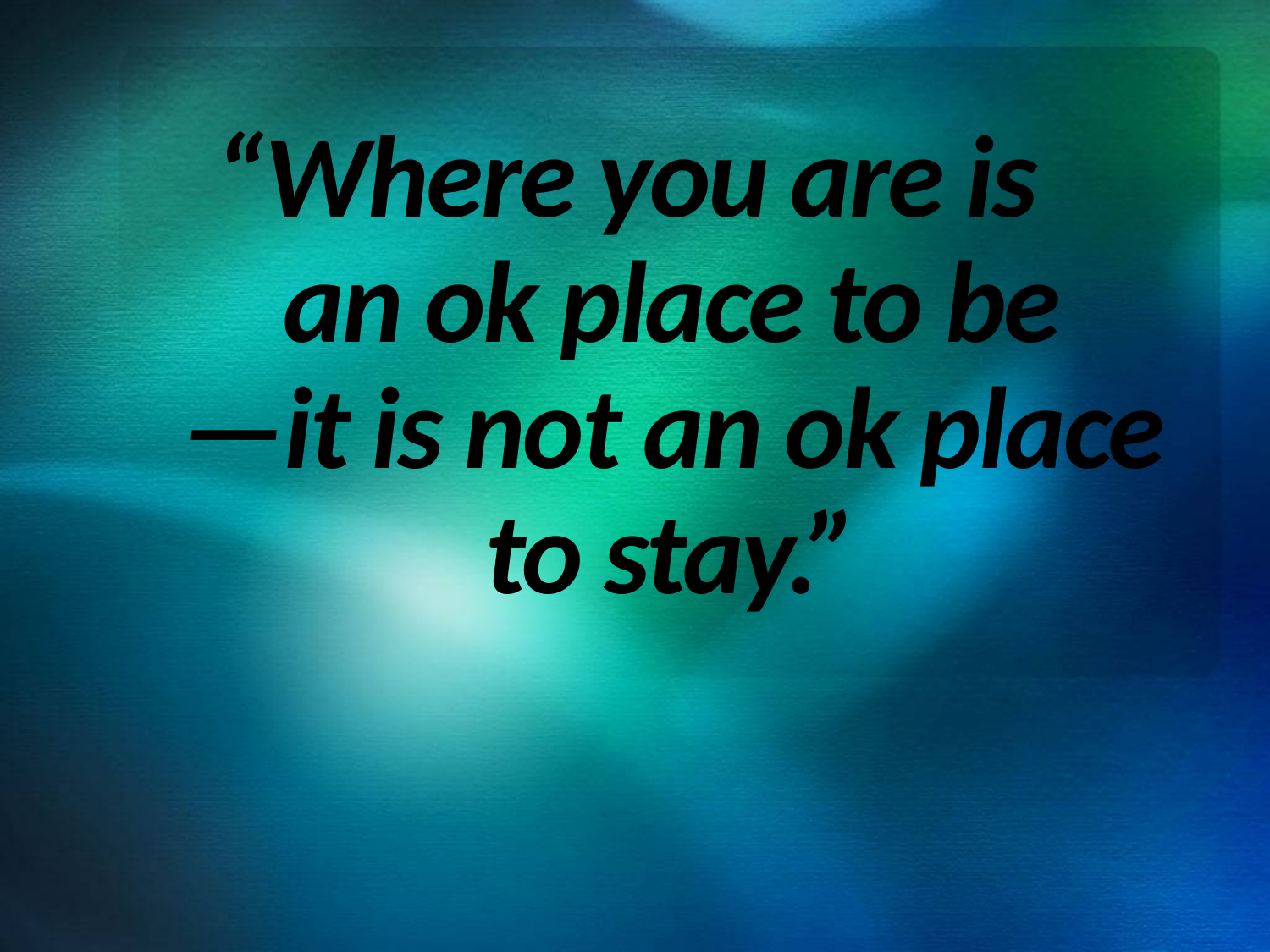

# “Where you are is     an ok place to be —it is not an ok place to stay.”